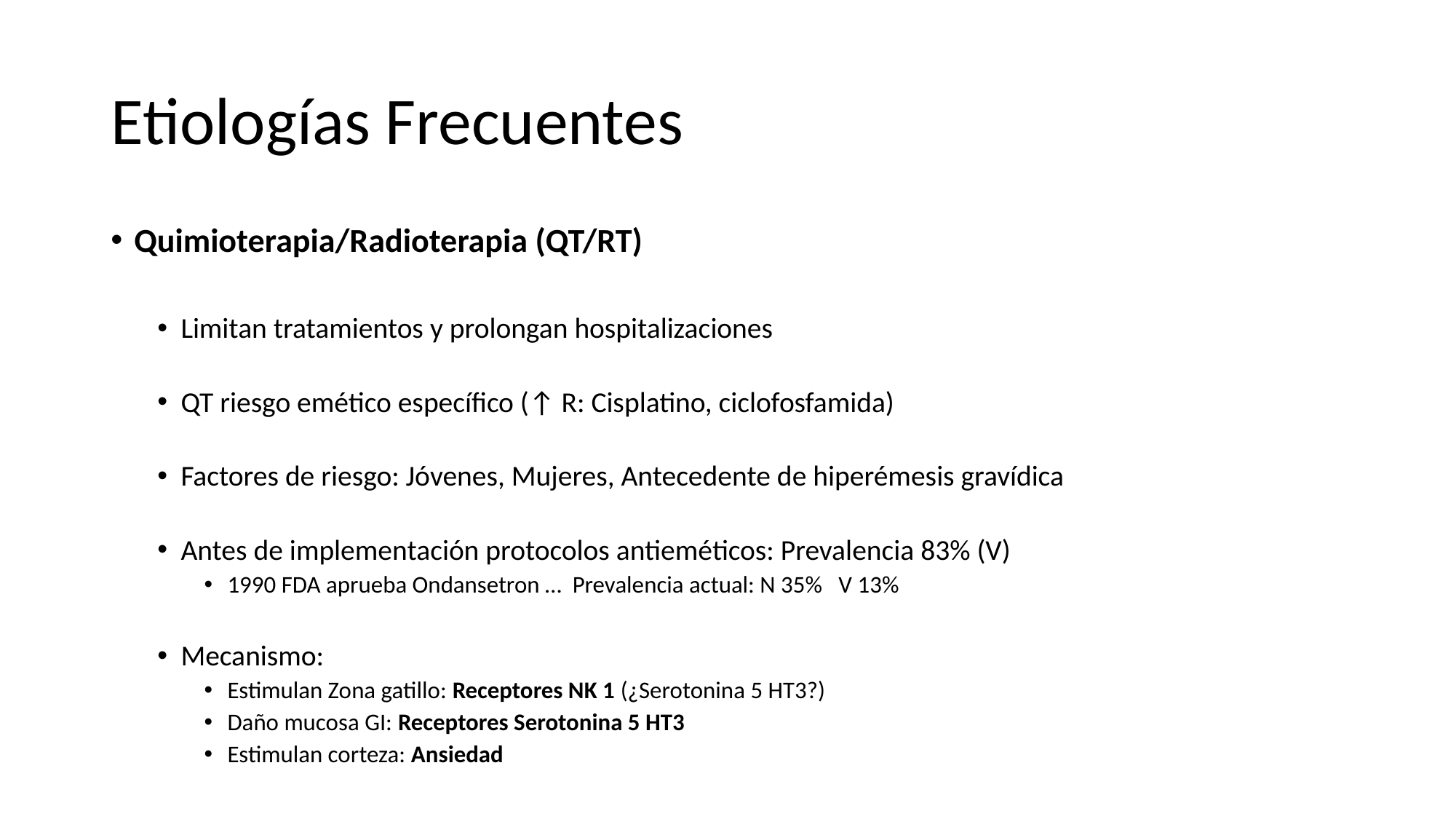

# Etiologías Frecuentes
Quimioterapia/Radioterapia (QT/RT)

Limitan tratamientos y prolongan hospitalizaciones

QT riesgo emético específico (↑ R: Cisplatino, ciclofosfamida)

Factores de riesgo: Jóvenes, Mujeres, Antecedente de hiperémesis gravídica

Antes de implementación protocolos antieméticos: Prevalencia 83% (V)
1990 FDA aprueba Ondansetron …  Prevalencia actual: N 35%   V 13%

Mecanismo:
Estimulan Zona gatillo: Receptores NK 1 (¿Serotonina 5 HT3?)
Daño mucosa GI: Receptores Serotonina 5 HT3
Estimulan corteza: Ansiedad